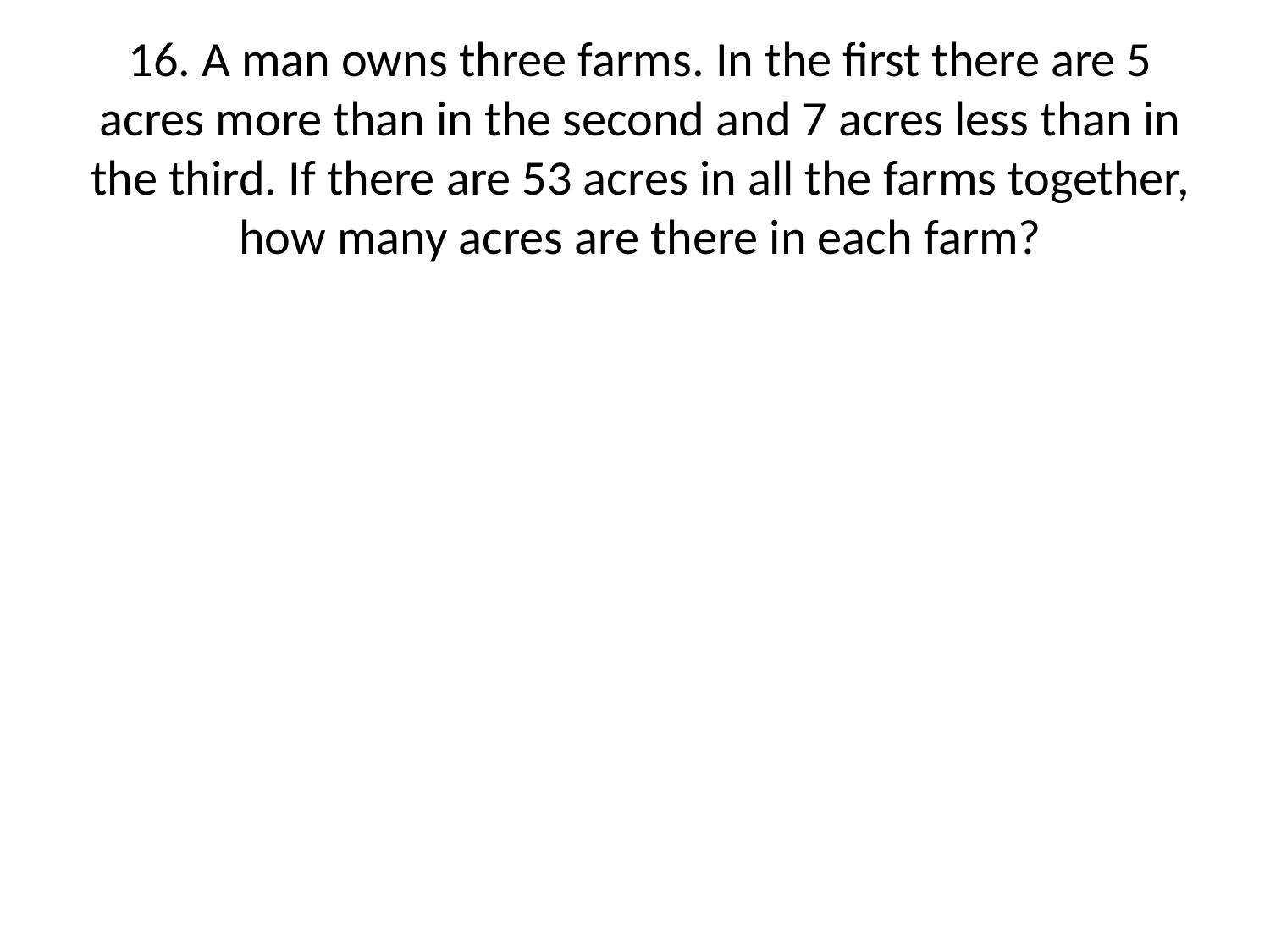

# 16. A man owns three farms. In the first there are 5 acres more than in the second and 7 acres less than in the third. If there are 53 acres in all the farms together, how many acres are there in each farm?